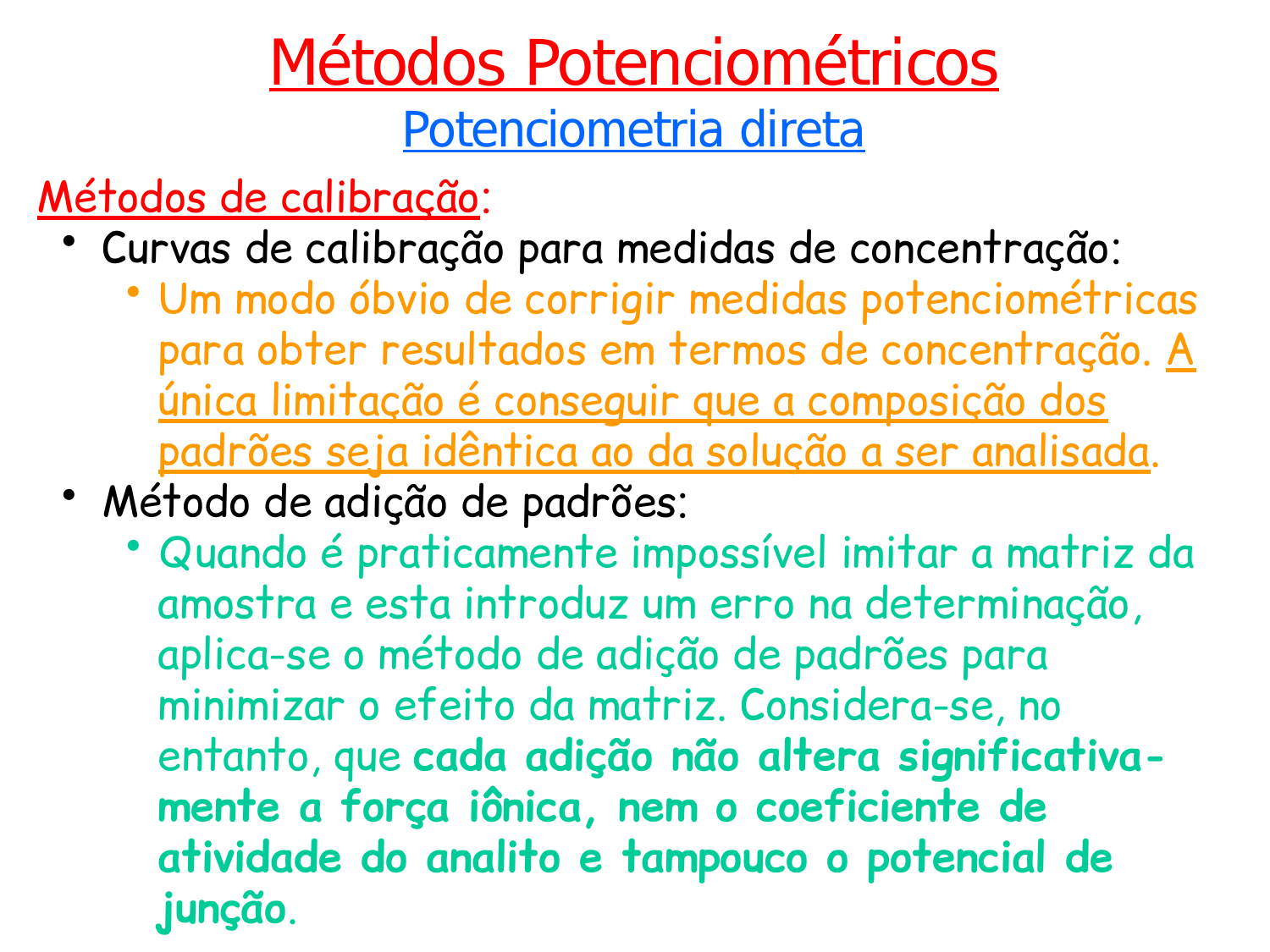

Métodos Potenciométricos
Potenciometria direta
Métodos de calibração:
Curvas de calibração para medidas de concentração:
Um modo óbvio de corrigir medidas potenciométricas para obter resultados em termos de concentração. A única limitação é conseguir que a composição dos padrões seja idêntica ao da solução a ser analisada.
Método de adição de padrões:
Quando é praticamente impossível imitar a matriz da amostra e esta introduz um erro na determinação, aplica-se o método de adição de padrões para minimizar o efeito da matriz. Considera-se, no entanto, que cada adição não altera significativa-mente a força iônica, nem o coeficiente de atividade do analito e tampouco o potencial de junção.